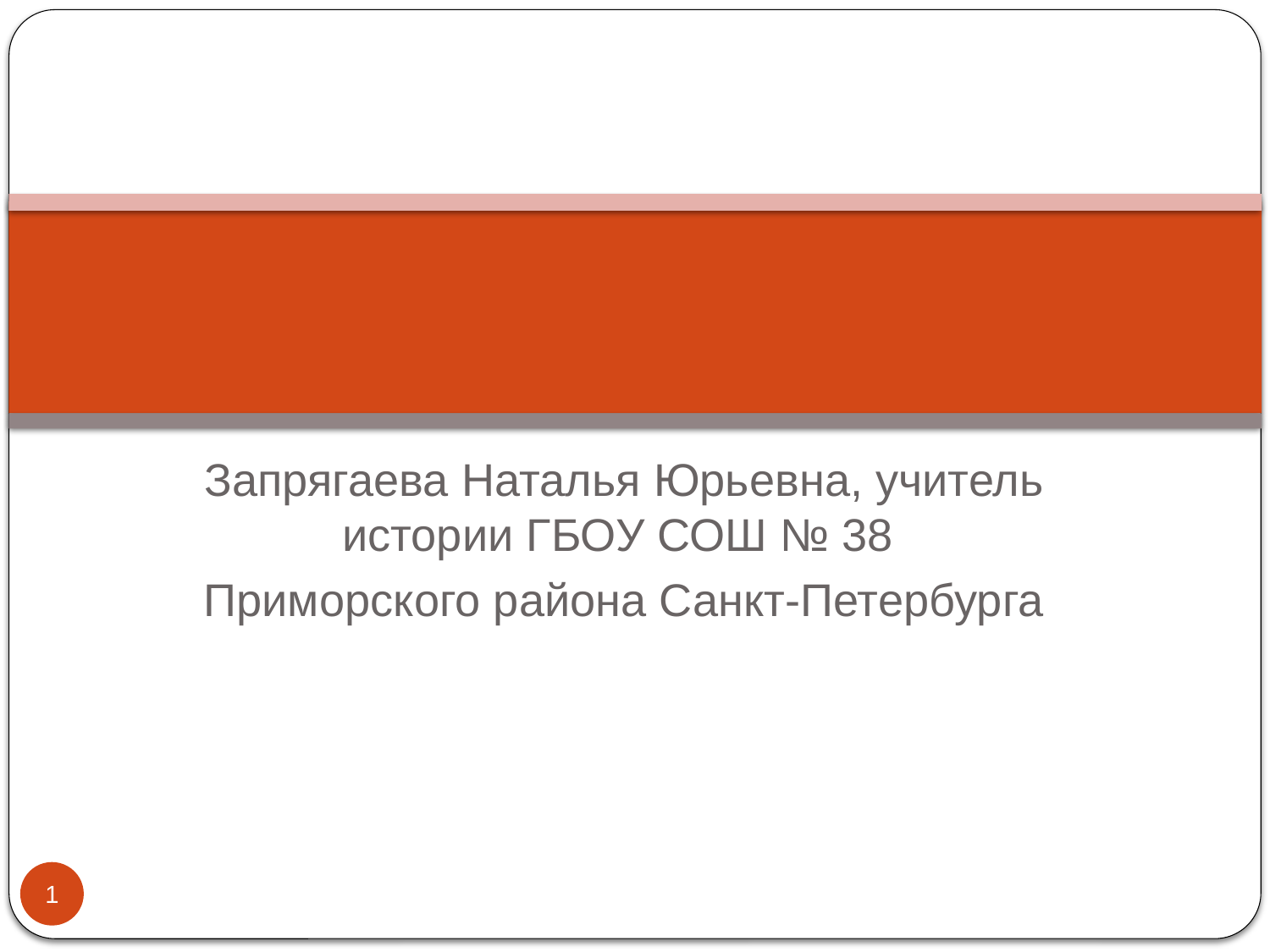

#
Запрягаева Наталья Юрьевна, учитель истории ГБОУ СОШ № 38
Приморского района Санкт-Петербурга
1